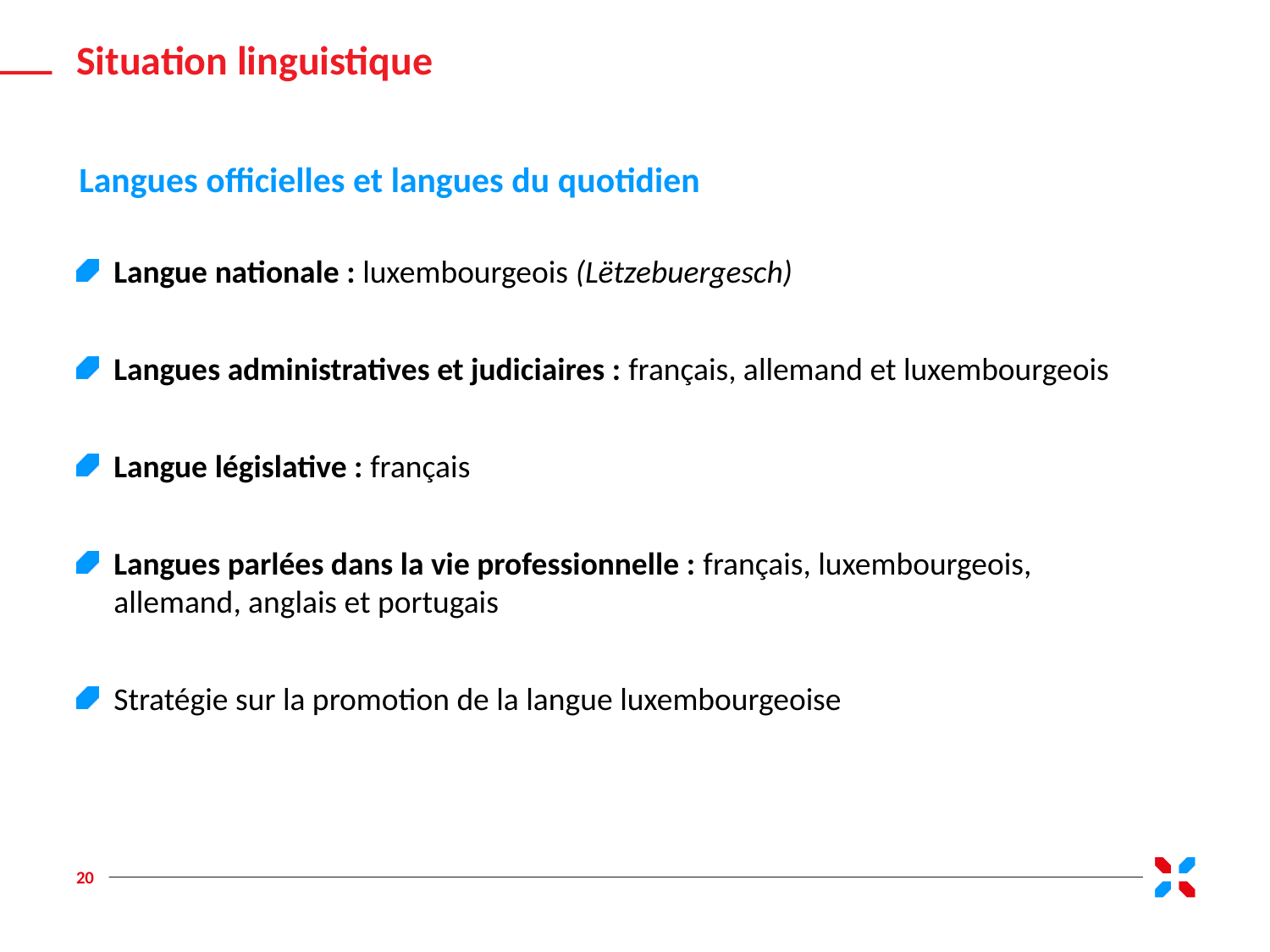

Situation linguistique
Langues officielles et langues du quotidien
Langue nationale : luxembourgeois (Lëtzebuergesch)

Langues administratives et judiciaires : français, allemand et luxembourgeois

Langue législative : français

Langues parlées dans la vie professionnelle : français, luxembourgeois,
allemand, anglais et portugais

Stratégie sur la promotion de la langue luxembourgeoise